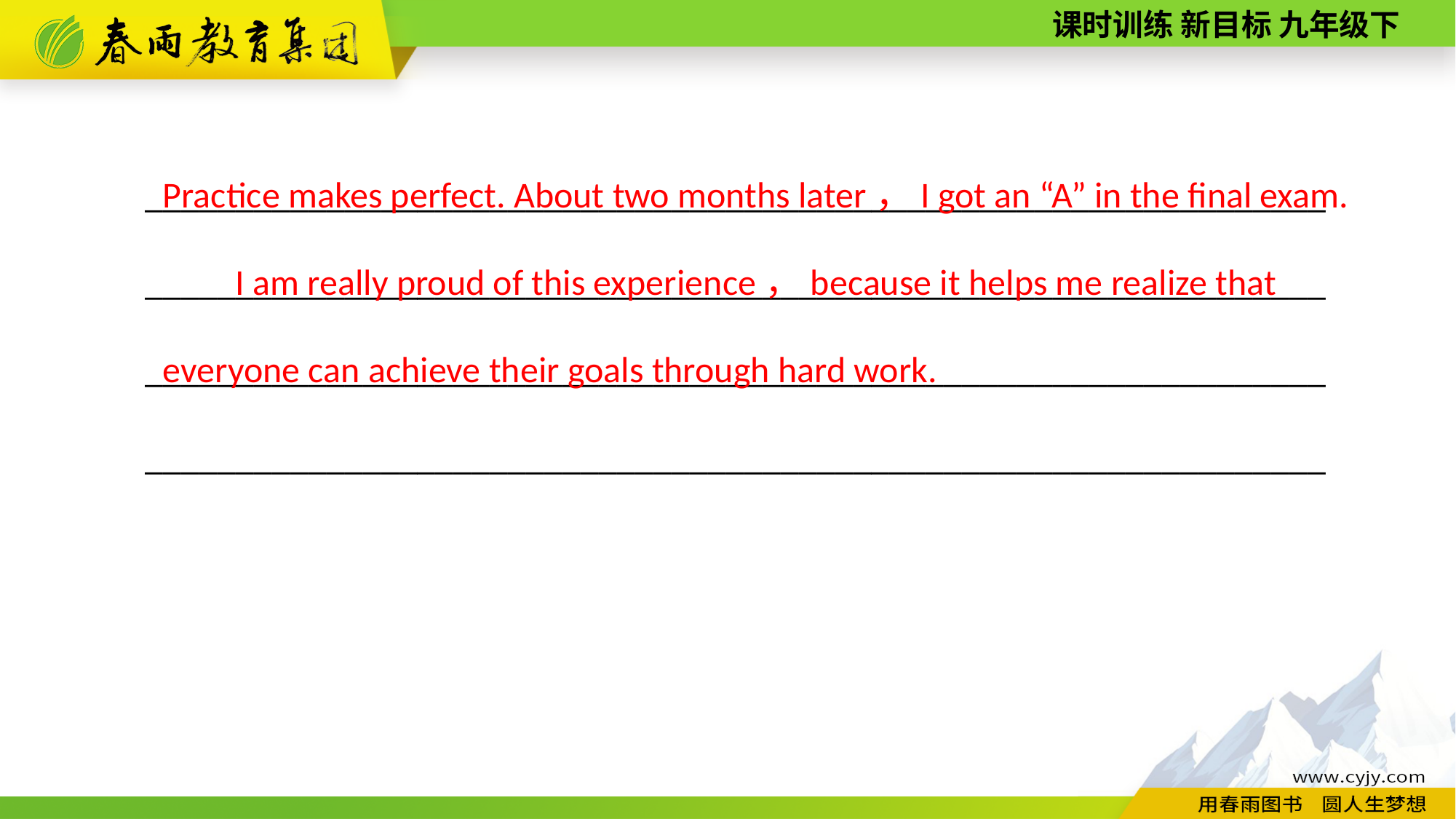

_________________________________________________________________
_________________________________________________________________
_________________________________________________________________
_________________________________________________________________
Practice makes perfect. About two months later，I got an “A” in the final exam.
I am really proud of this experience，because it helps me realize that everyone can achieve their goals through hard work.